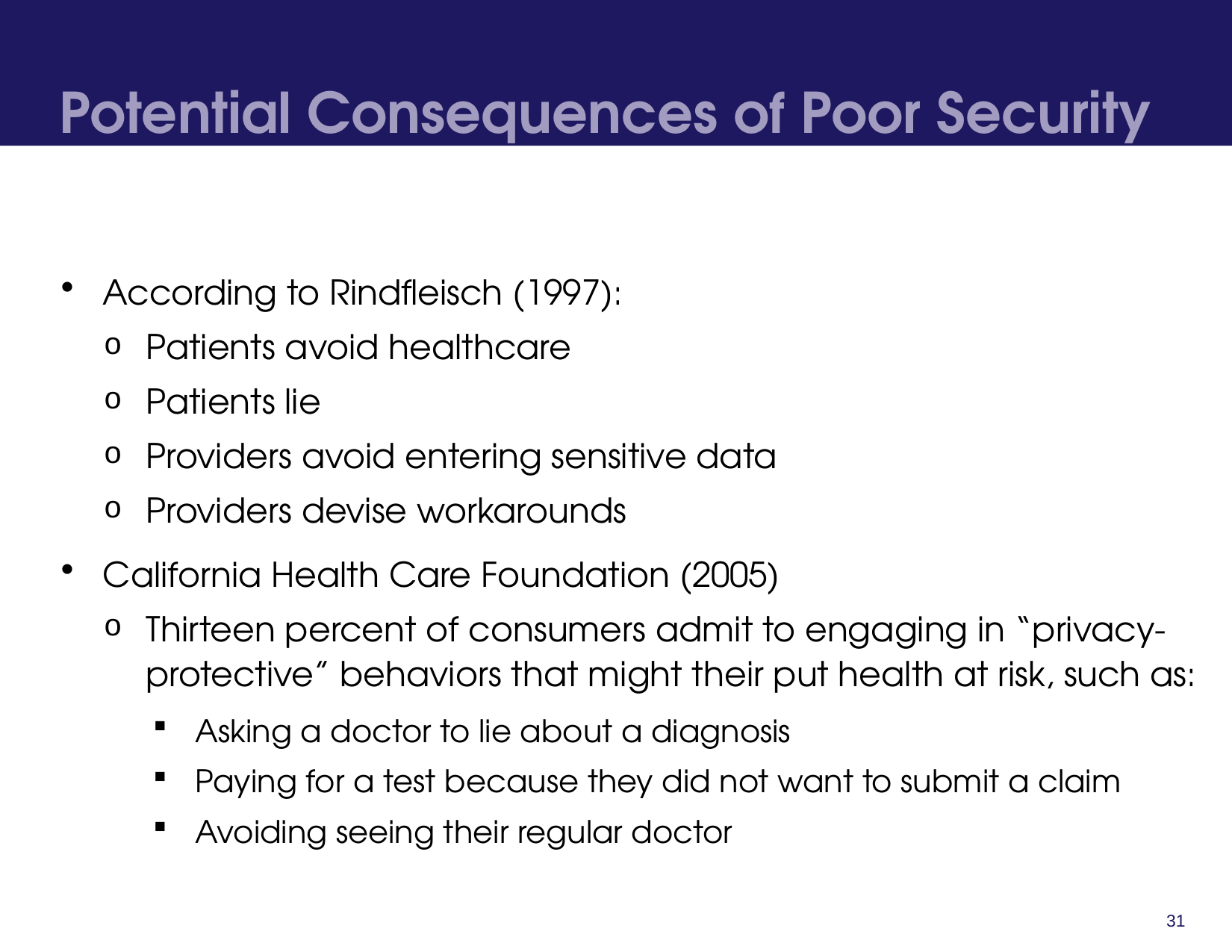

# Potential Consequences of Poor Security
According to Rindfleisch (1997):
Patients avoid healthcare
Patients lie
Providers avoid entering sensitive data
Providers devise workarounds
California Health Care Foundation (2005)
Thirteen percent of consumers admit to engaging in “privacy-protective” behaviors that might their put health at risk, such as:
Asking a doctor to lie about a diagnosis
Paying for a test because they did not want to submit a claim
Avoiding seeing their regular doctor
31